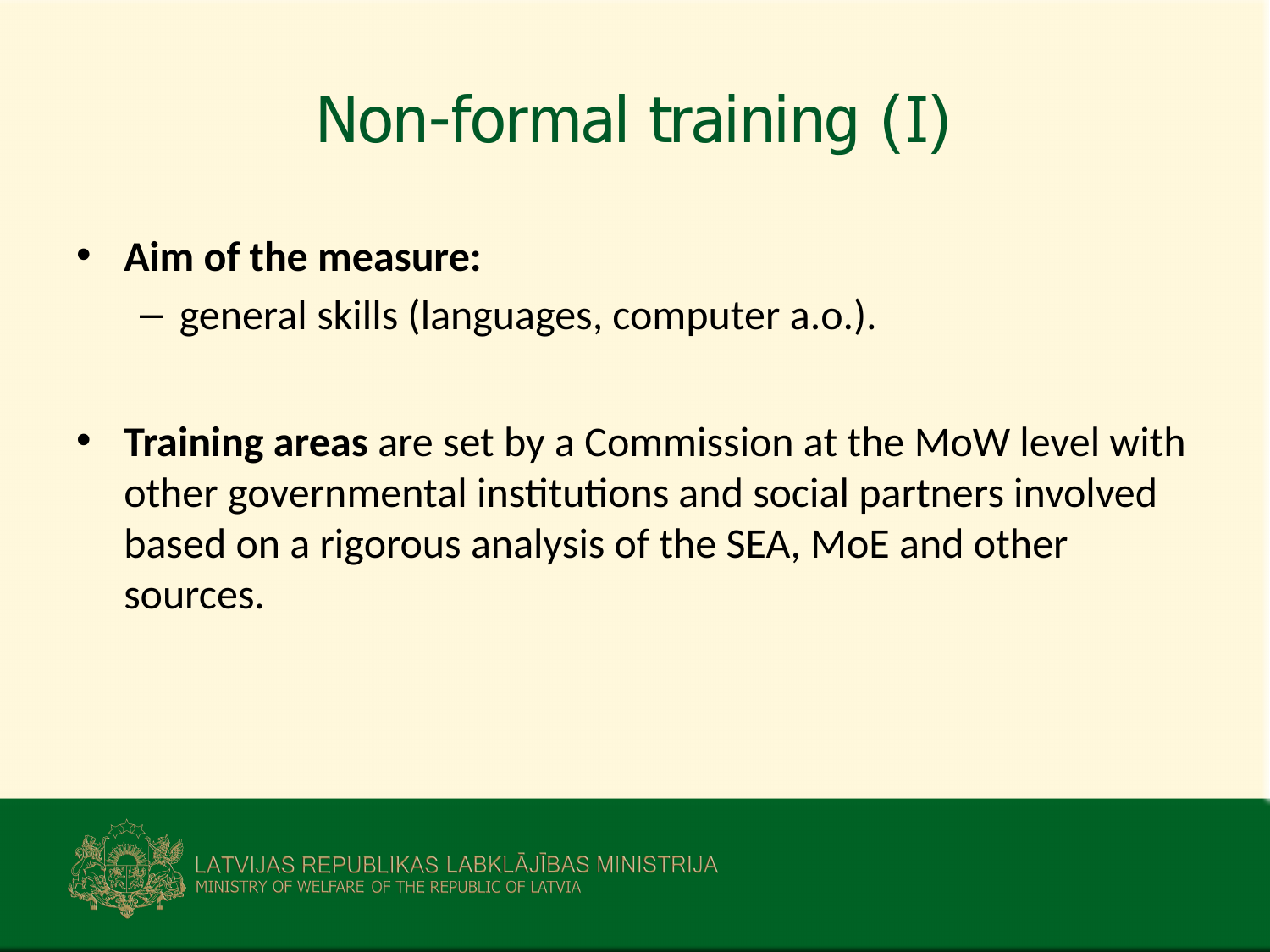

# Non-formal training (I)
Aim of the measure:
general skills (languages, computer a.o.).

Training areas are set by a Commission at the MoW level with other governmental institutions and social partners involved based on a rigorous analysis of the SEA, MoE and other sources.